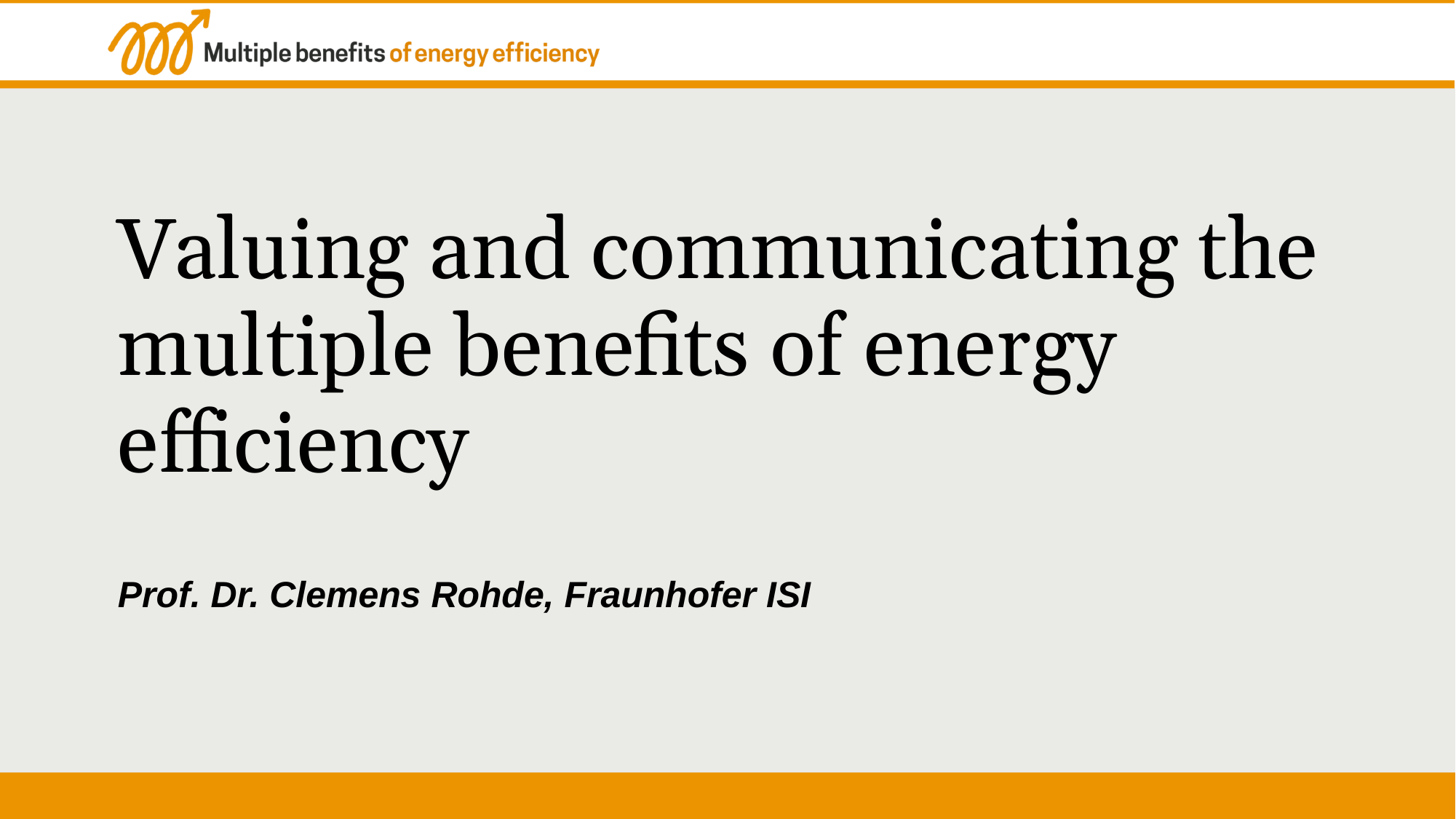

# Valuing and communicating the multiple benefits of energy efficiency
Prof. Dr. Clemens Rohde, Fraunhofer ISI